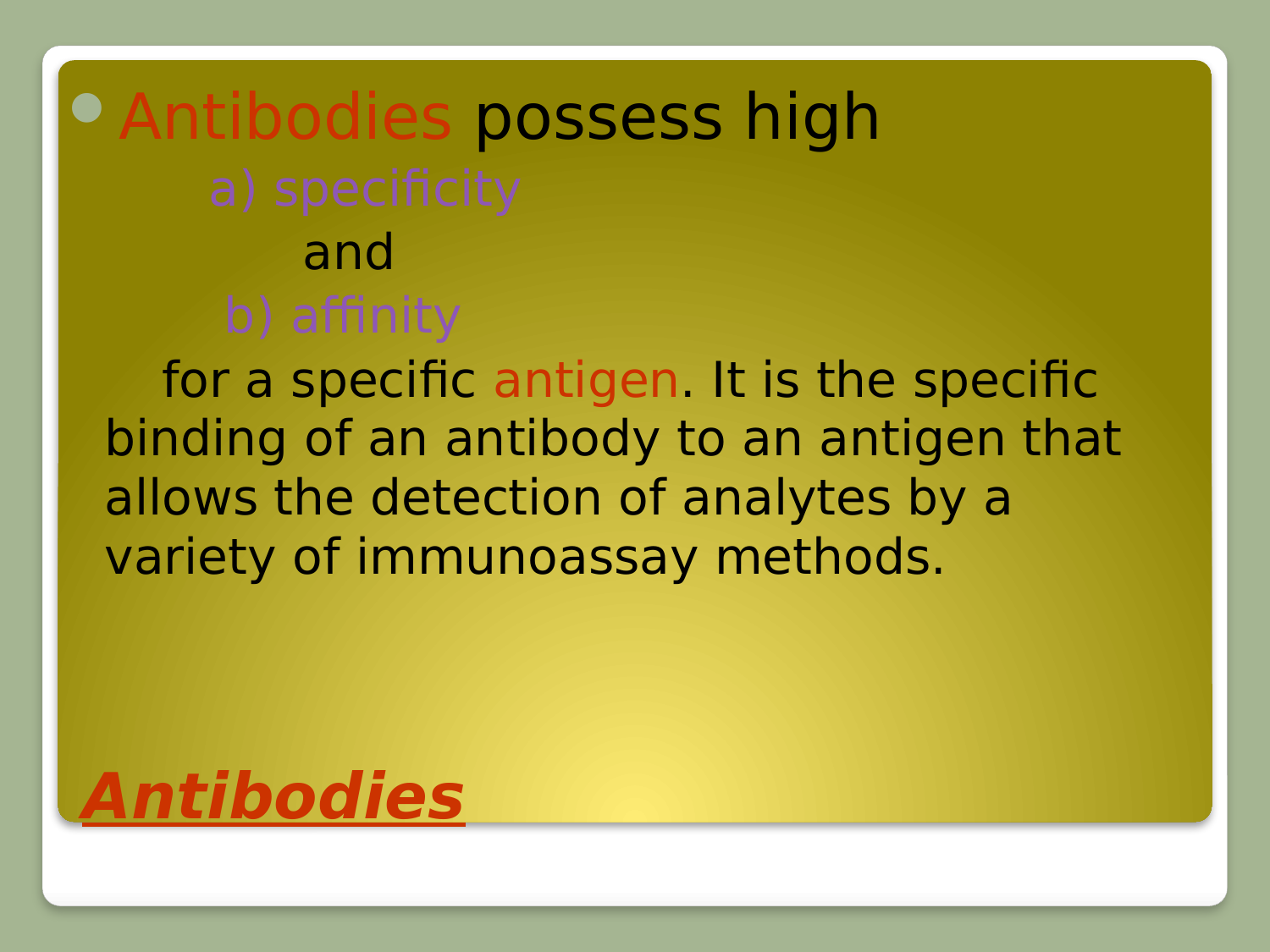

Antibodies possess high
         a) specificity
               and
          b) affinity
      for a specific antigen. It is the specific binding of an antibody to an antigen that allows the detection of analytes by a variety of immunoassay methods.
# Antibodies